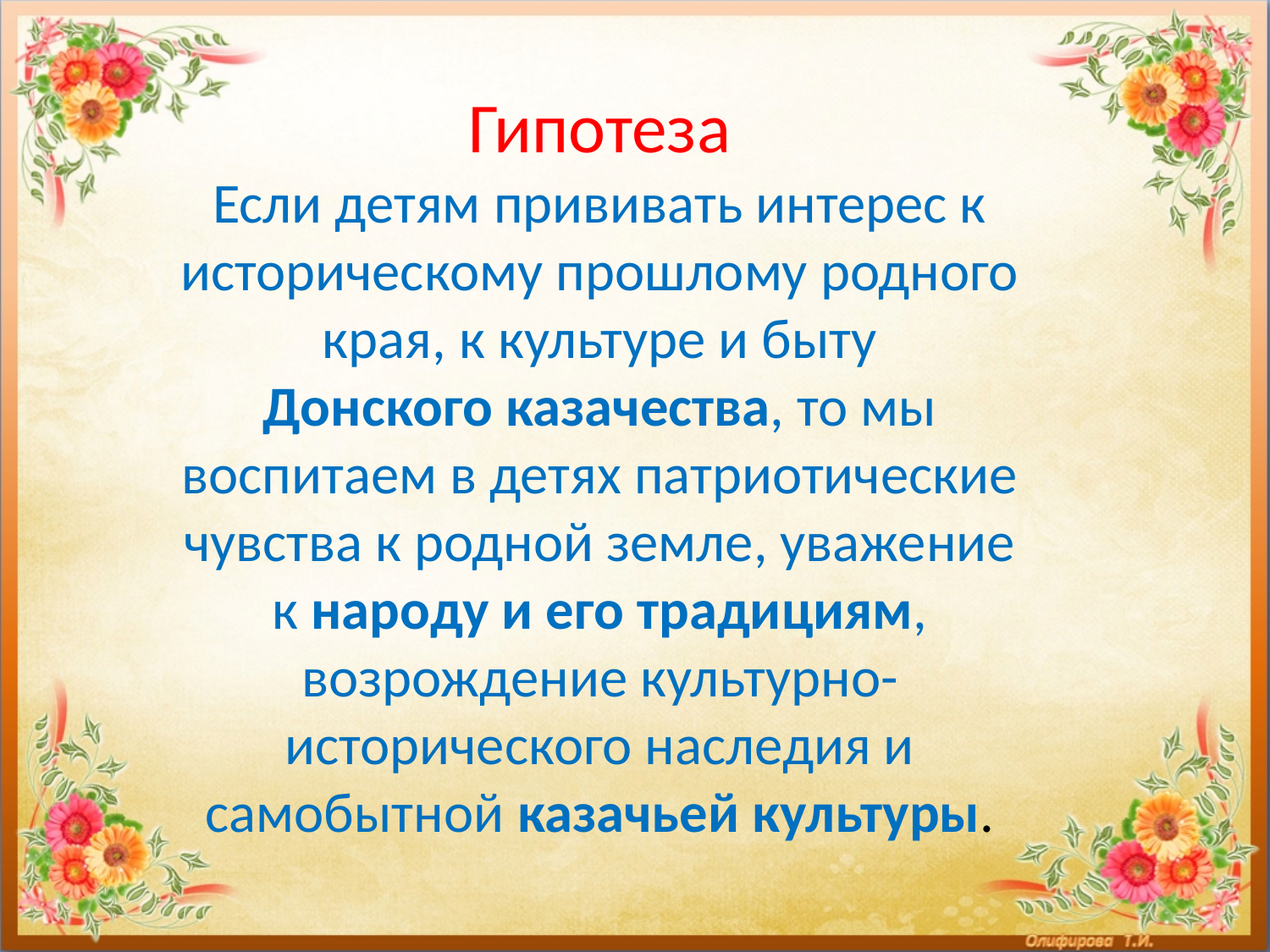

Гипотеза
Если детям прививать интерес к историческому прошлому родного края, к культуре и быту Донского казачества, то мы воспитаем в детях патриотические чувства к родной земле, уважение к народу и его традициям, возрождение культурно-исторического наследия и самобытной казачьей культуры.